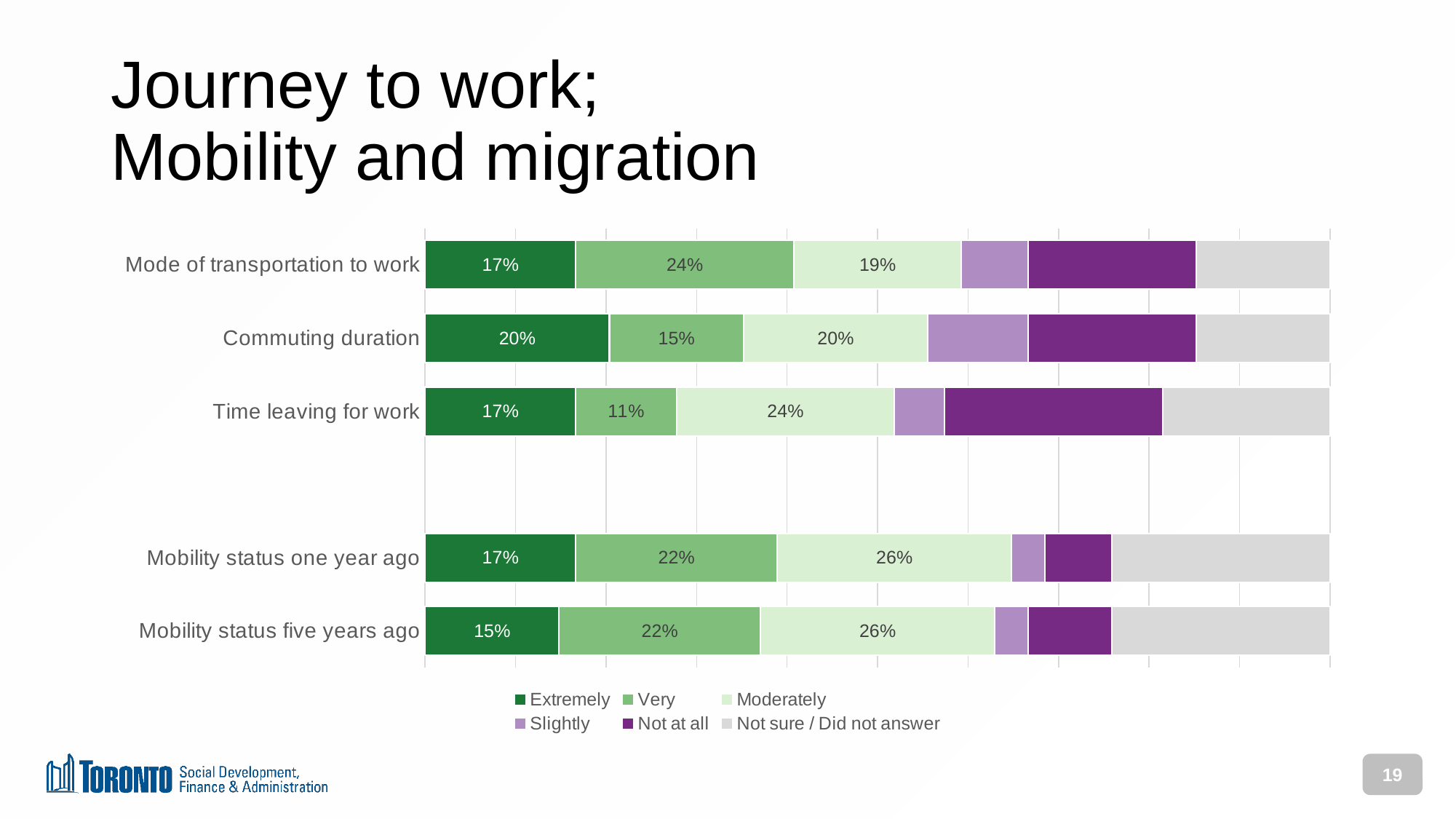

# Journey to work; Mobility and migration

### Chart

| Category | Extremely | Very | Moderately | Slightly | Not at all | Not sure / Did not answer |
|---|---|---|---|---|---|---|
| Mode of transportation to work | 9.0 | 13.0 | 10.0 | 4.0 | 10.0 | 8.0 |
| Commuting duration | 11.0 | 8.0 | 11.0 | 6.0 | 10.0 | 8.0 |
| Time leaving for work | 9.0 | 6.0 | 13.0 | 3.0 | 13.0 | 10.0 |
|  | None | None | None | None | None | None |
| Mobility status one year ago | 9.0 | 12.0 | 14.0 | 2.0 | 4.0 | 13.0 |
| Mobility status five years ago | 8.0 | 12.0 | 14.0 | 2.0 | 5.0 | 13.0 |
19